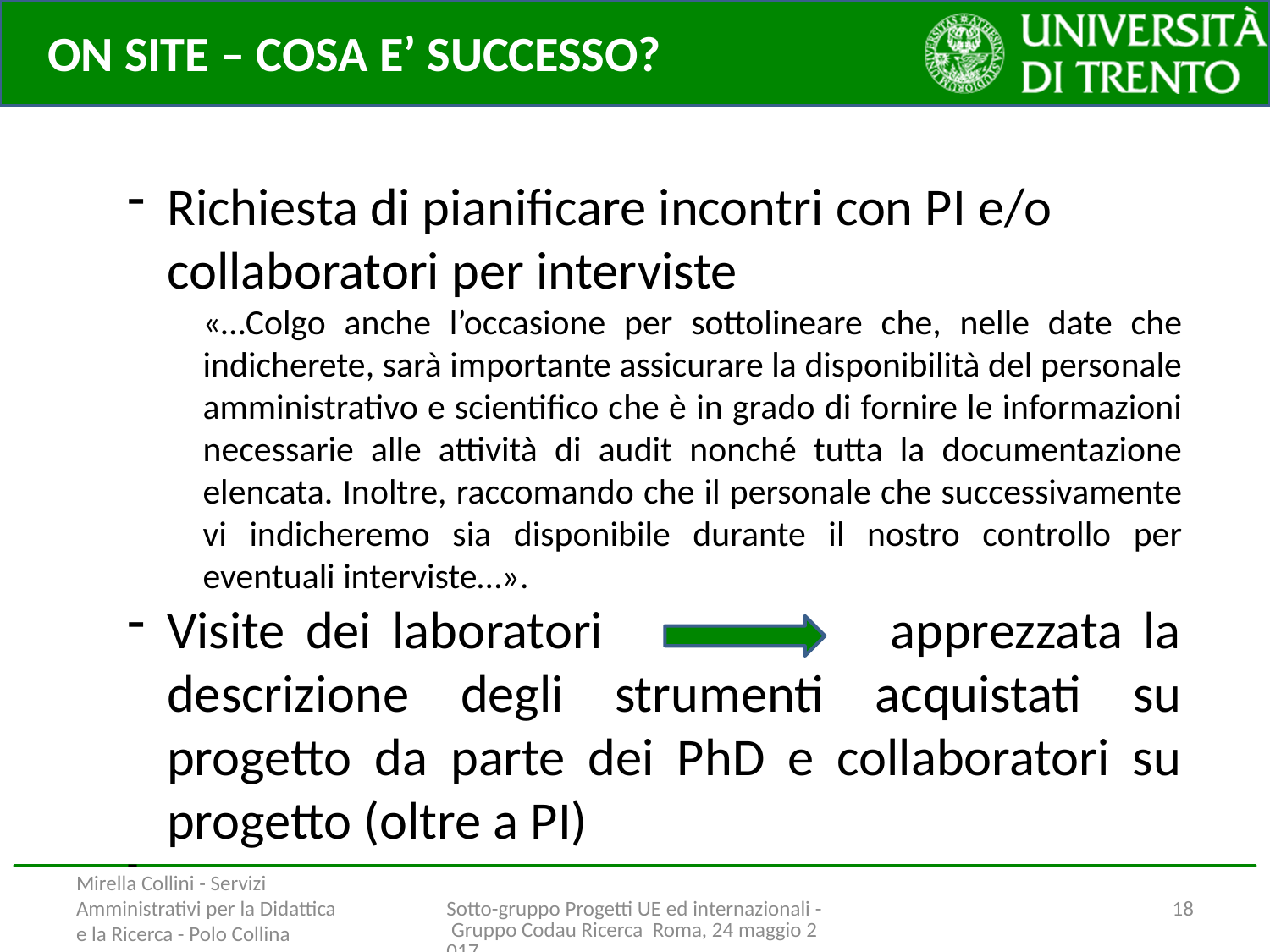

ON SITE – COSA E’ SUCCESSO?

Richiesta di pianificare incontri con PI e/o collaboratori per interviste
​«…Colgo anche l’occasione per sottolineare che, nelle date che indicherete, sarà importante assicurare la disponibilità del personale amministrativo e scientifico che è in grado di fornire le informazioni necessarie alle attività di audit nonché tutta la documentazione elencata. Inoltre, raccomando che il personale che successivamente vi indicheremo sia disponibile durante il nostro controllo per eventuali interviste…».
Visite dei laboratori              apprezzata la descrizione degli strumenti acquistati su progetto da parte dei PhD e collaboratori su progetto (oltre a PI)

Mirella Collini - Servizi Amministrativi per la Didattica e la Ricerca - Polo Collina
Sotto-gruppo Progetti UE ed internazionali - Gruppo Codau Ricerca  Roma, 24 maggio 2017
18